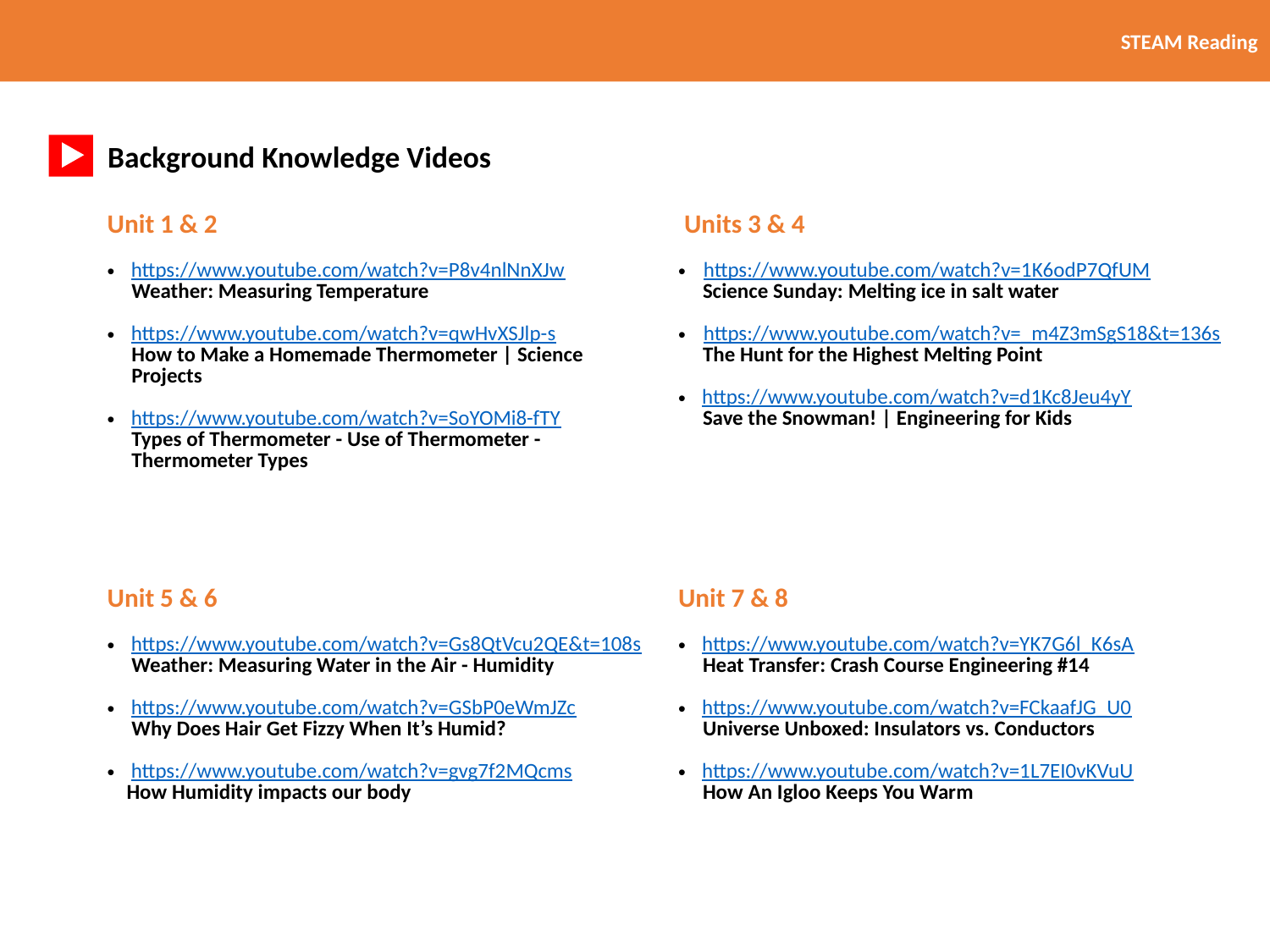

STEAM Reading
Background Knowledge Videos

| Unit 1 & 2 https://www.youtube.com/watch?v=P8v4nlNnXJw Weather: Measuring Temperature  https://www.youtube.com/watch?v=qwHvXSJlp-s How to Make a Homemade Thermometer | Science Projects  https://www.youtube.com/watch?v=SoYOMi8-fTY Types of Thermometer - Use of Thermometer -  Thermometer Types | Units 3 & 4 https://www.youtube.com/watch?v=1K6odP7QfUM Science Sunday: Melting ice in salt water https://www.youtube.com/watch?v=\_m4Z3mSgS18&t=136s The Hunt for the Highest Melting Point  https://www.youtube.com/watch?v=d1Kc8Jeu4yY Save the Snowman! | Engineering for Kids |
| --- | --- |
| Unit 5 & 6 https://www.youtube.com/watch?v=Gs8QtVcu2QE&t=108s Weather: Measuring Water in the Air - Humidity  https://www.youtube.com/watch?v=GSbP0eWmJZc Why Does Hair Get Fizzy When It’s Humid?  https://www.youtube.com/watch?v=gvg7f2MQcms How Humidity impacts our body | Unit 7 & 8 https://www.youtube.com/watch?v=YK7G6l\_K6sA Heat Transfer: Crash Course Engineering #14 https://www.youtube.com/watch?v=FCkaafJG\_U0 Universe Unboxed: Insulators vs. Conductors  https://www.youtube.com/watch?v=1L7EI0vKVuU How An Igloo Keeps You Warm |